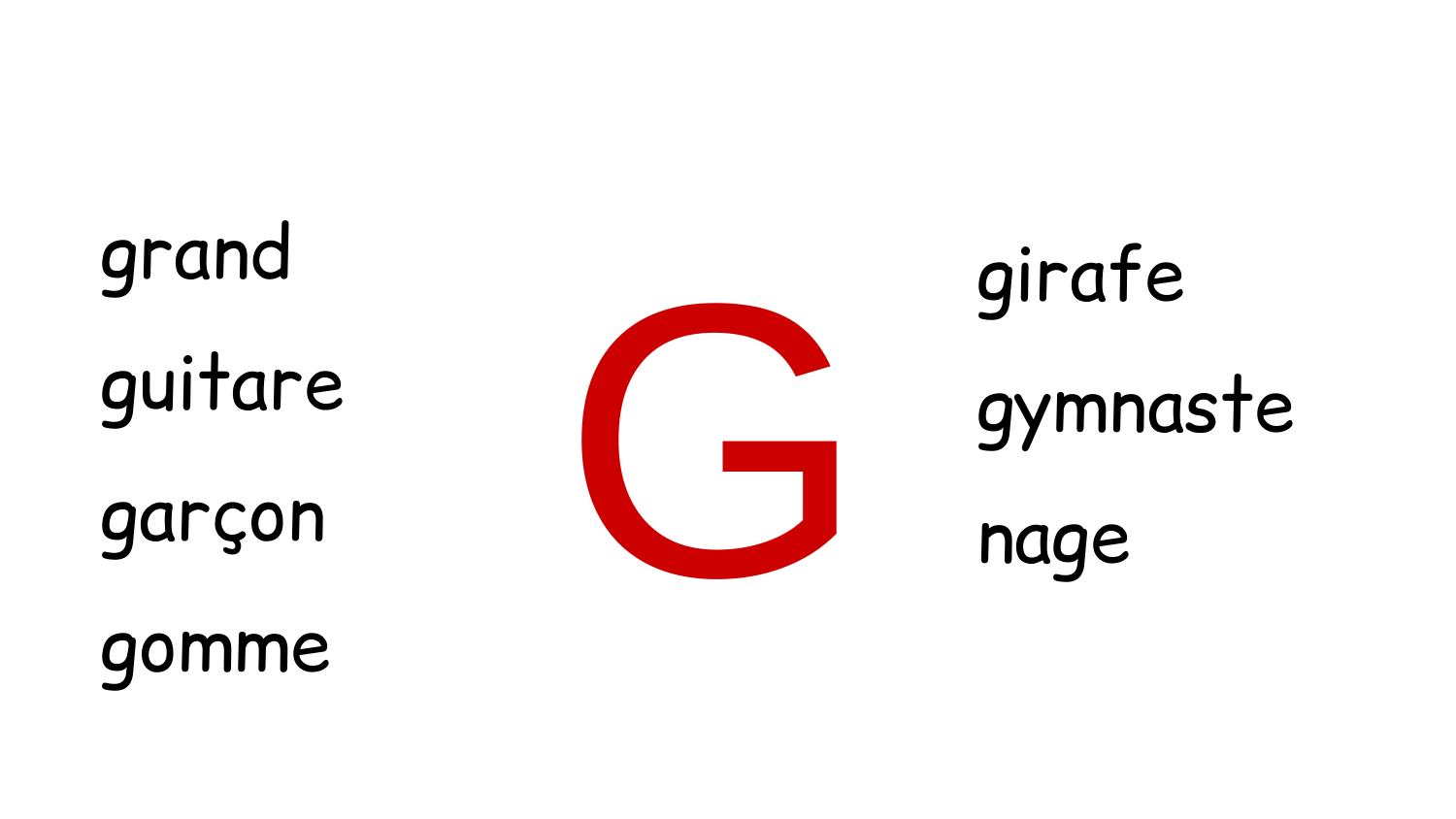

grand
guitare
garçon
gomme
girafe
gymnaste
nage
G